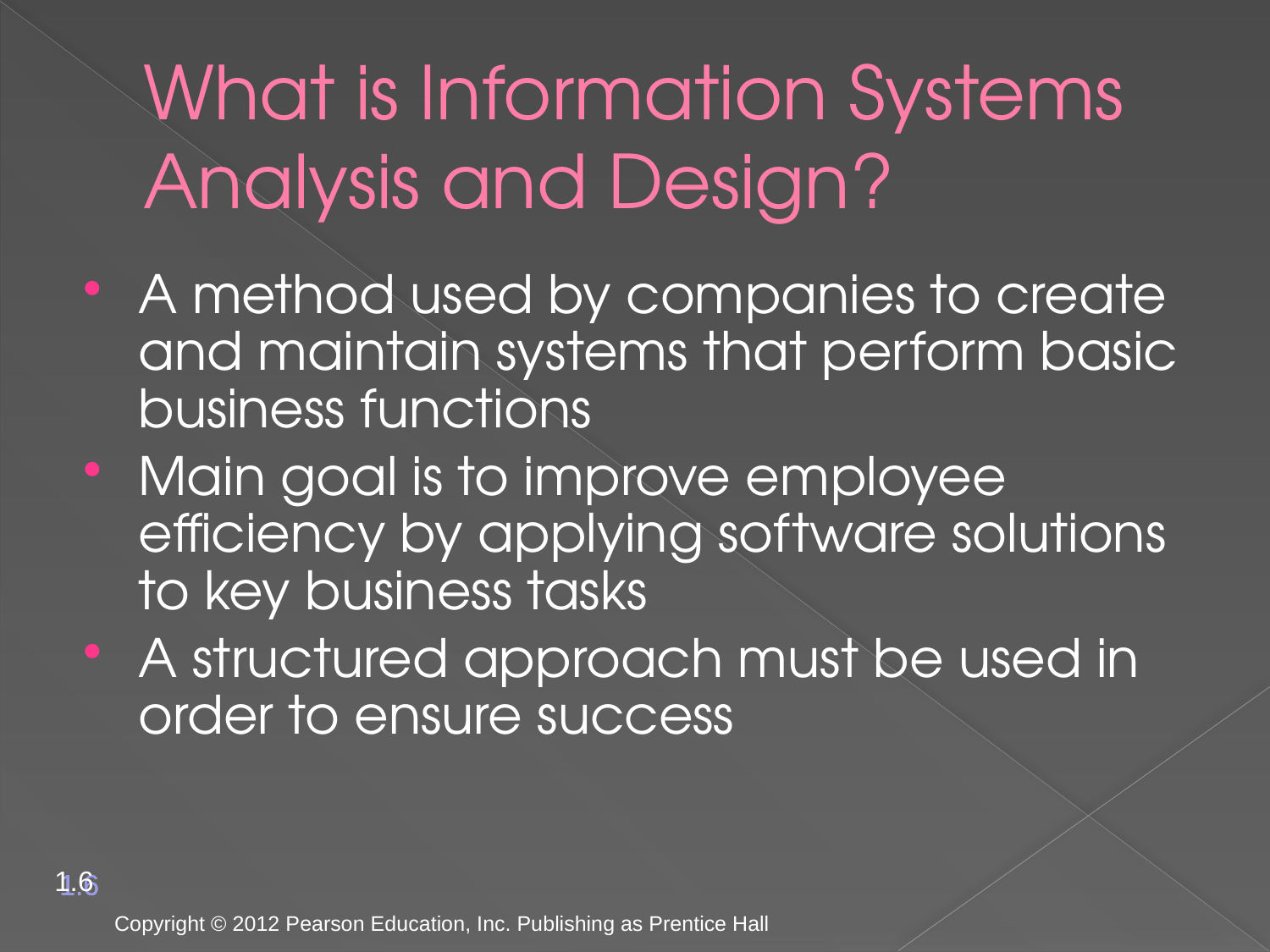

# What is Information Systems Analysis and Design?
A method used by companies to create and maintain systems that perform basic business functions
Main goal is to improve employee efficiency by applying software solutions to key business tasks
A structured approach must be used in order to ensure success
1.6
Copyright © 2012 Pearson Education, Inc. Publishing as Prentice Hall